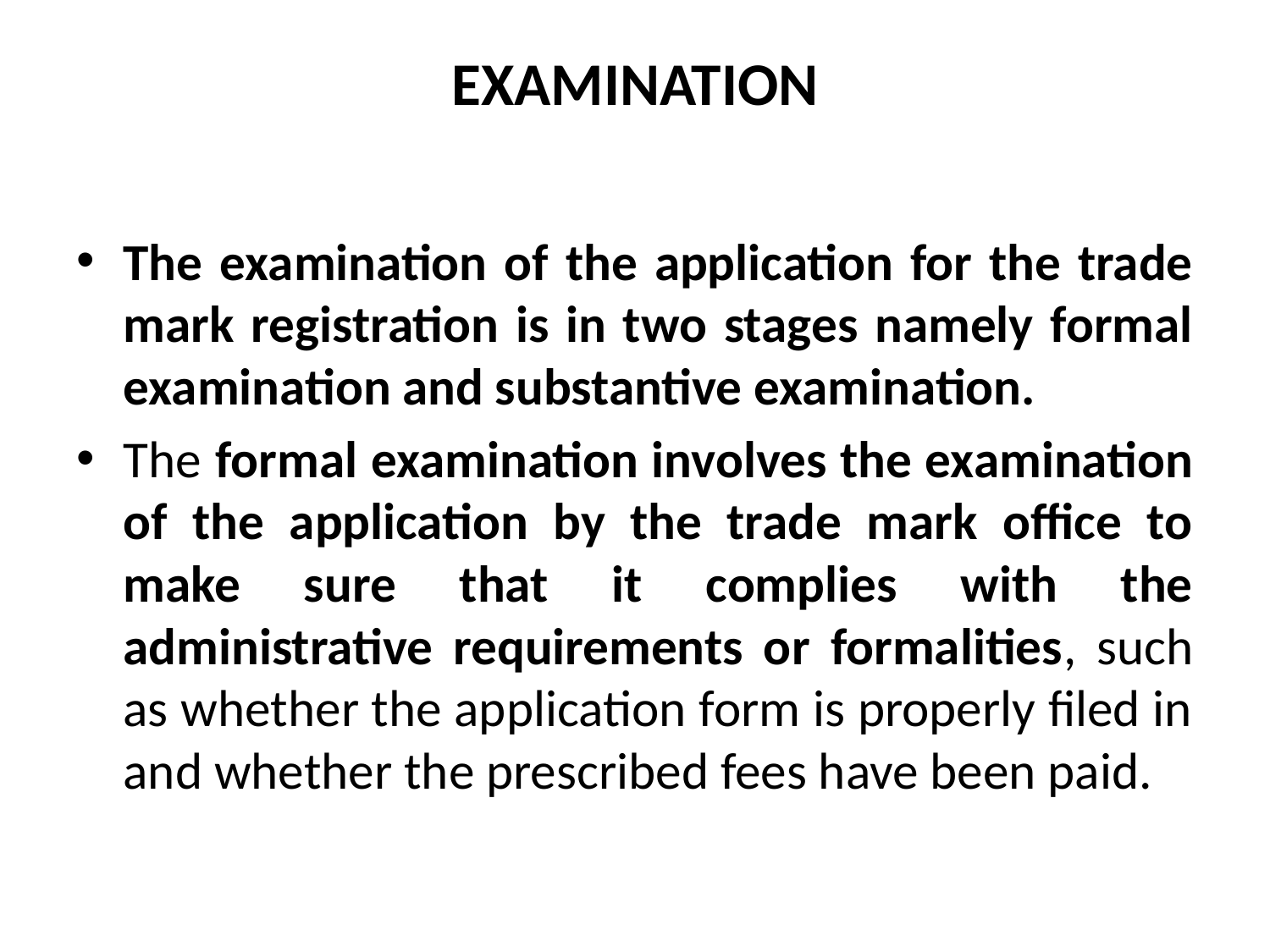

# EXAMINATION
The examination of the application for the trade mark registration is in two stages namely formal examination and substantive examination.
The formal examination involves the examination of the application by the trade mark office to make sure that it complies with the administrative requirements or formalities, such as whether the application form is properly filed in and whether the prescribed fees have been paid.